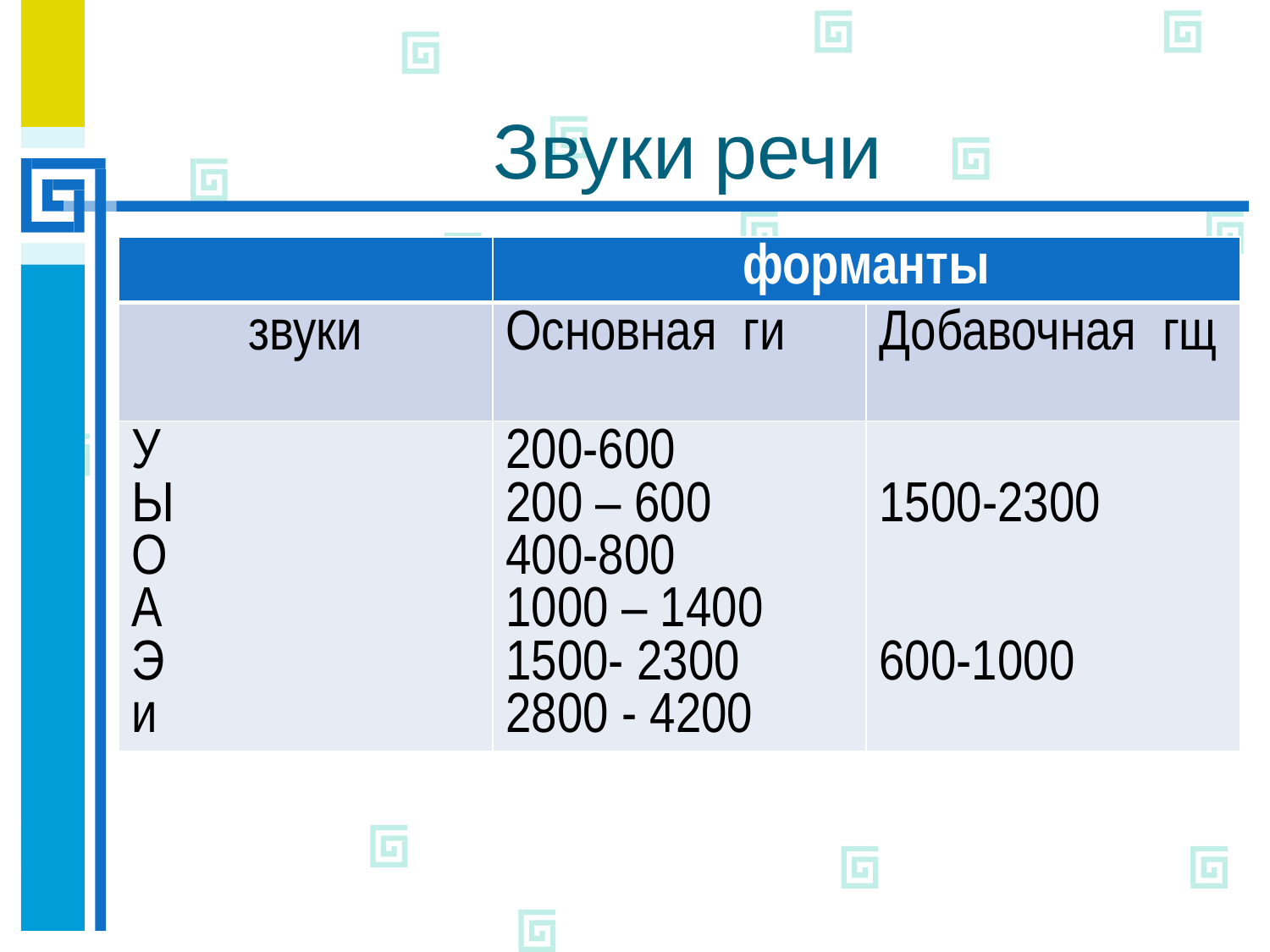

# Звуки речи
|  | форманты |  |
| --- | --- | --- |
| звуки | Основная ги | Добавочная гщ |
| У Ы О А Э и | 200-600 200 – 600 400-800 1000 – 1400 1500- 2300 2800 - 4200 | 1500-2300 600-1000 |